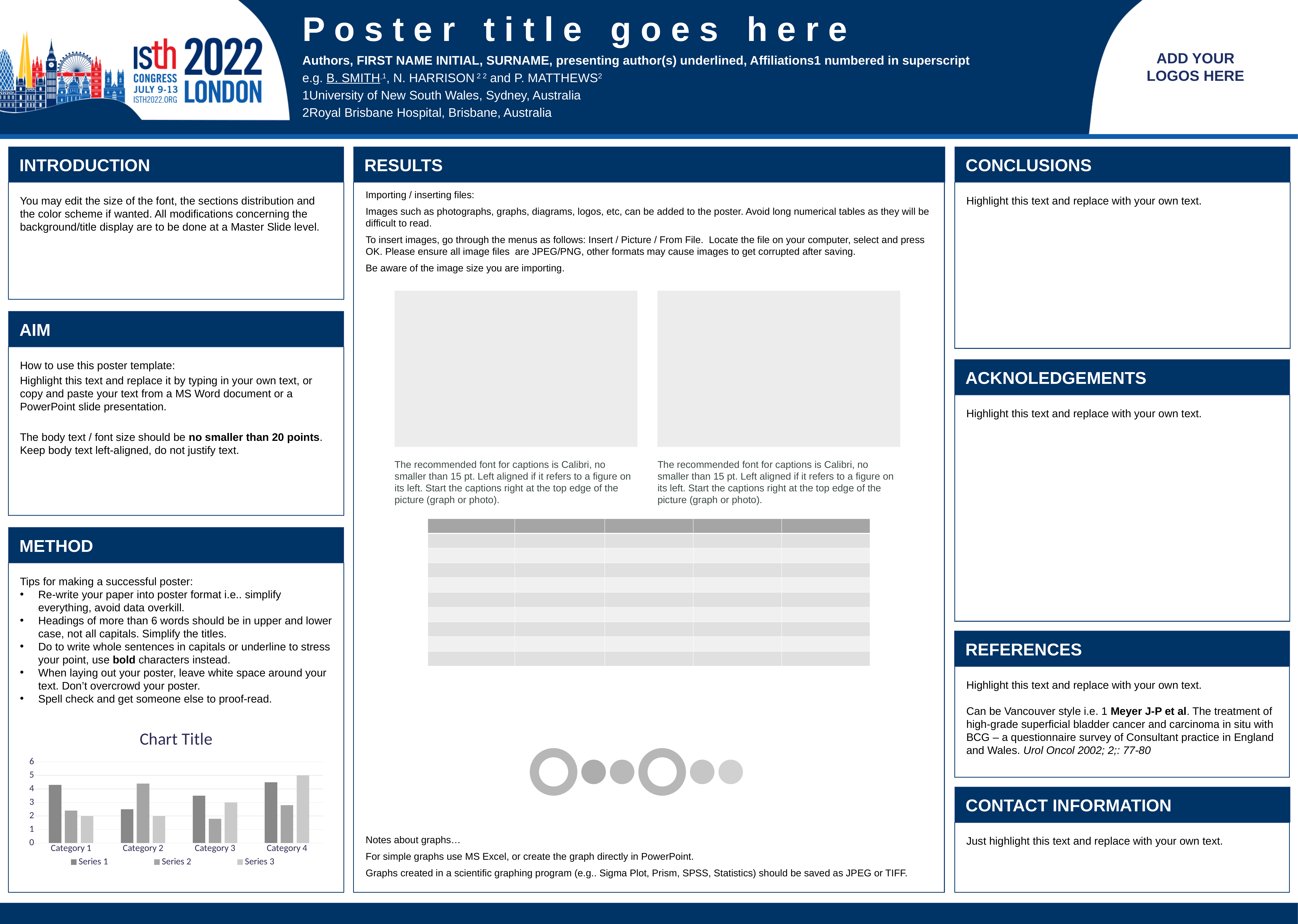

P o s t e r   t i t l e   g o e s   h e r e
Add your
logos here
Authors, FIRST NAME INITIAL, SURNAME, presenting author(s) underlined, Affiliations1 numbered in superscript
e.g. B. SMITH 1, N. HARRISON 2 2 and P. MATTHEWS2
1University of New South Wales, Sydney, Australia
2Royal Brisbane Hospital, Brisbane, Australia
Introduction
RESULTS
CONCLUSIONS
Importing / inserting files:
Images such as photographs, graphs, diagrams, logos, etc, can be added to the poster. Avoid long numerical tables as they will be difficult to read.
To insert images, go through the menus as follows: Insert / Picture / From File.  Locate the file on your computer, select and press OK. Please ensure all image files  are JPEG/PNG, other formats may cause images to get corrupted after saving.
Be aware of the image size you are importing.

Highlight this text and replace with your own text.

You may edit the size of the font, the sections distribution and the color scheme if wanted. All modifications concerning the background/title display are to be done at a Master Slide level.

AIM
How to use this poster template:
Highlight this text and replace it by typing in your own text, or copy and paste your text from a MS Word document or a PowerPoint slide presentation.

The body text / font size should be no smaller than 20 points. Keep body text left-aligned, do not justify text.
ACKNOLEDGEMENTS
Highlight this text and replace with your own text.
The recommended font for captions is Calibri, no smaller than 15 pt. Left aligned if it refers to a figure on its left. Start the captions right at the top edge of the picture (graph or photo).
The recommended font for captions is Calibri, no smaller than 15 pt. Left aligned if it refers to a figure on its left. Start the captions right at the top edge of the picture (graph or photo).
|  |  |  |  |  |
| --- | --- | --- | --- | --- |
|  |  |  |  |  |
|  |  |  |  |  |
|  |  |  |  |  |
|  |  |  |  |  |
|  |  |  |  |  |
|  |  |  |  |  |
|  |  |  |  |  |
|  |  |  |  |  |
|  |  |  |  |  |
METHOD
Tips for making a successful poster:
Re-write your paper into poster format i.e.. simplify everything, avoid data overkill.
Headings of more than 6 words should be in upper and lower case, not all capitals. Simplify the titles.
Do to write whole sentences in capitals or underline to stress your point, use bold characters instead.
When laying out your poster, leave white space around your text. Don’t overcrowd your poster.
Spell check and get someone else to proof-read.
REFERENCES
Highlight this text and replace with your own text.
Can be Vancouver style i.e. 1 Meyer J-P et al. The treatment of high-grade superficial bladder cancer and carcinoma in situ with BCG – a questionnaire survey of Consultant practice in England and Wales. Urol Oncol 2002; 2;: 77-80

### Chart:

| Category | Series 1 | Series 2 | Series 3 |
|---|---|---|---|
| Category 1 | 4.3 | 2.4 | 2.0 |
| Category 2 | 2.5 | 4.4 | 2.0 |
| Category 3 | 3.5 | 1.8 | 3.0 |
| Category 4 | 4.5 | 2.8 | 5.0 |
CONTACT INFORMATION
Notes about graphs…
For simple graphs use MS Excel, or create the graph directly in PowerPoint.
Graphs created in a scientific graphing program (e.g.. Sigma Plot, Prism, SPSS, Statistics) should be saved as JPEG or TIFF.
Just highlight this text and replace with your own text.